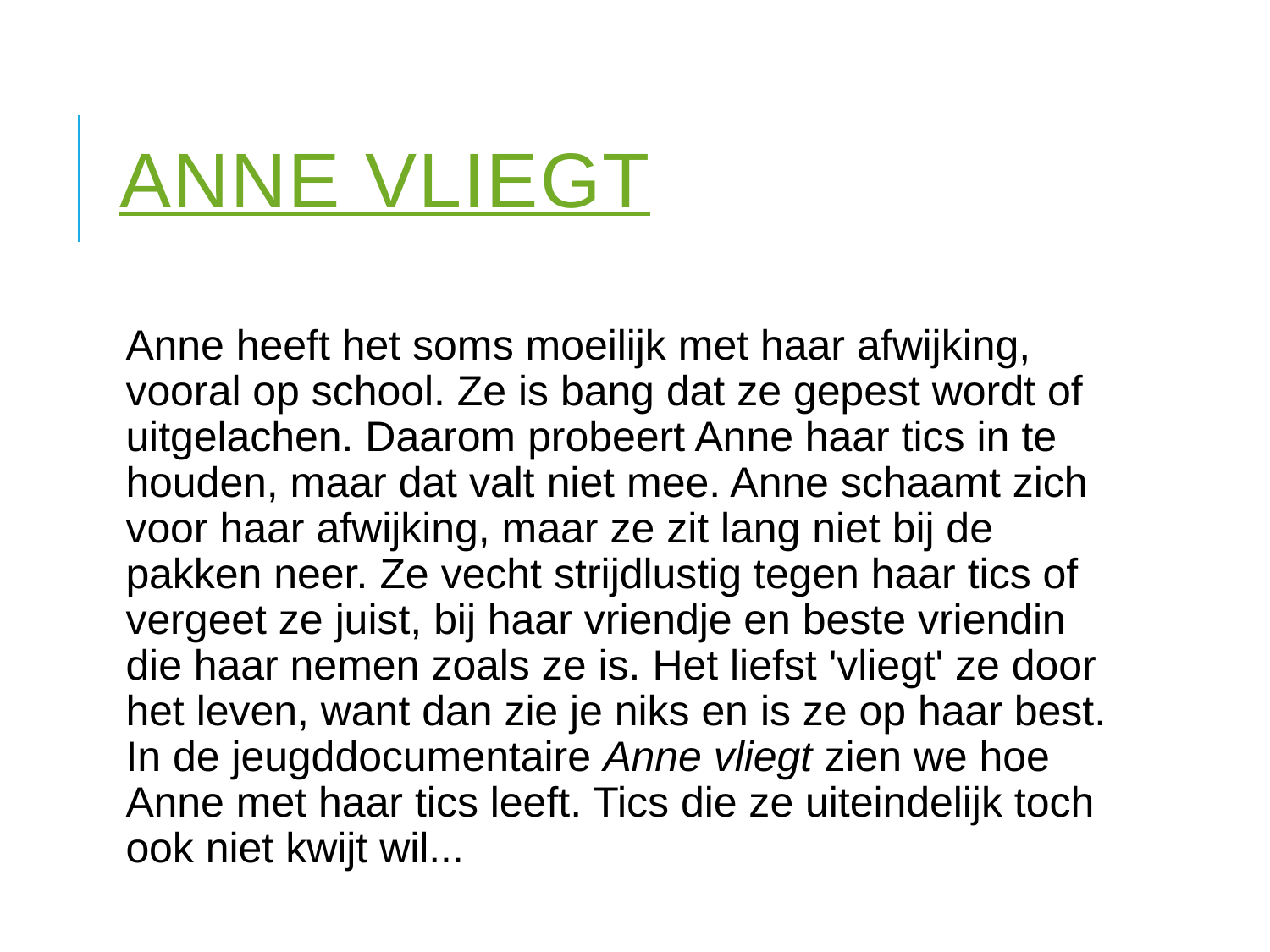

# Anne vliegt
Anne heeft het soms moeilijk met haar afwijking, vooral op school. Ze is bang dat ze gepest wordt of uitgelachen. Daarom probeert Anne haar tics in te houden, maar dat valt niet mee. Anne schaamt zich voor haar afwijking, maar ze zit lang niet bij de pakken neer. Ze vecht strijdlustig tegen haar tics of vergeet ze juist, bij haar vriendje en beste vriendin die haar nemen zoals ze is. Het liefst 'vliegt' ze door het leven, want dan zie je niks en is ze op haar best. In de jeugddocumentaire Anne vliegt zien we hoe Anne met haar tics leeft. Tics die ze uiteindelijk toch ook niet kwijt wil...